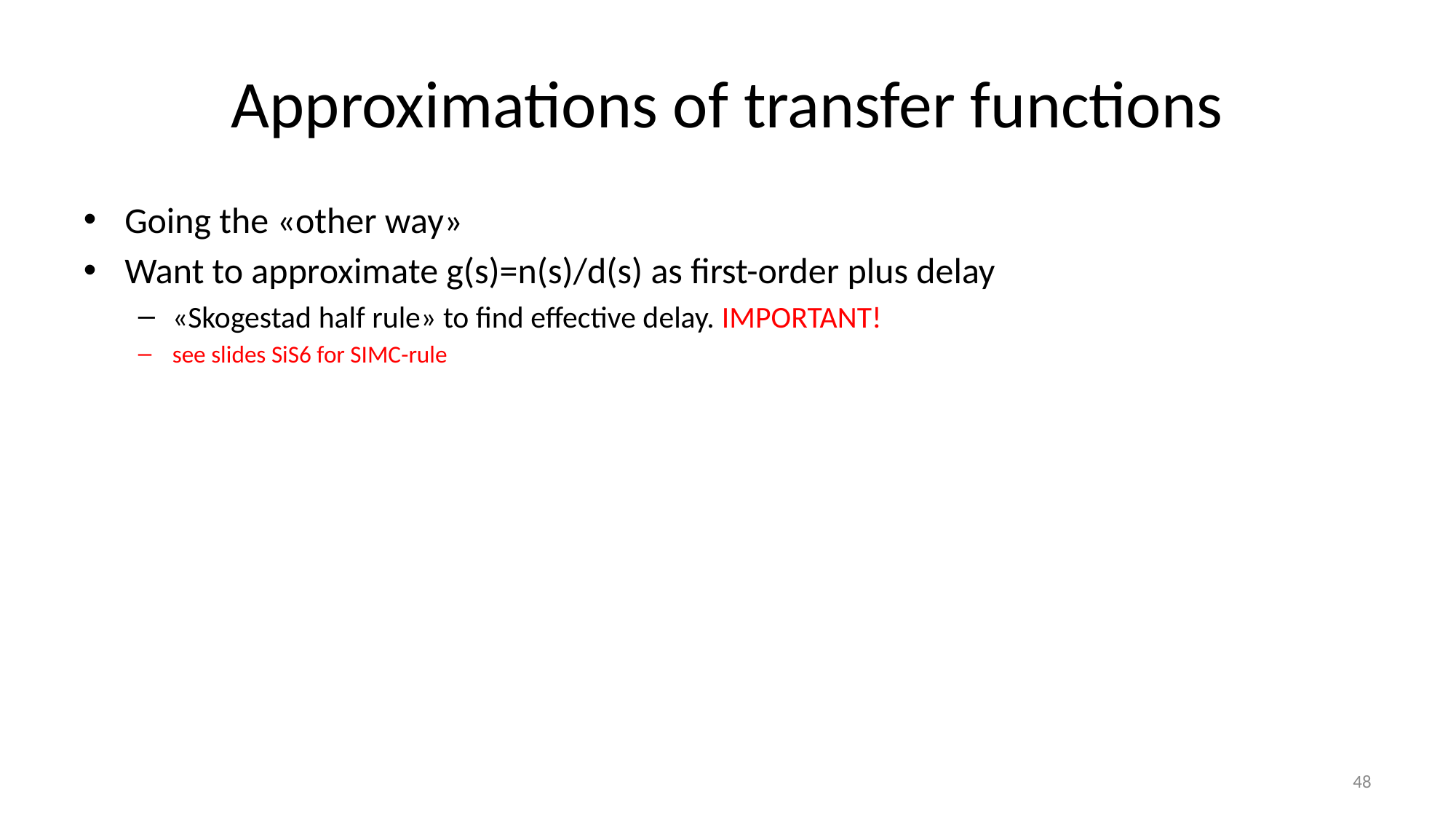

# Approximations of transfer functions
Going the «other way»
Want to approximate g(s)=n(s)/d(s) as first-order plus delay
«Skogestad half rule» to find effective delay. IMPORTANT!
see slides SiS6 for SIMC-rule
48